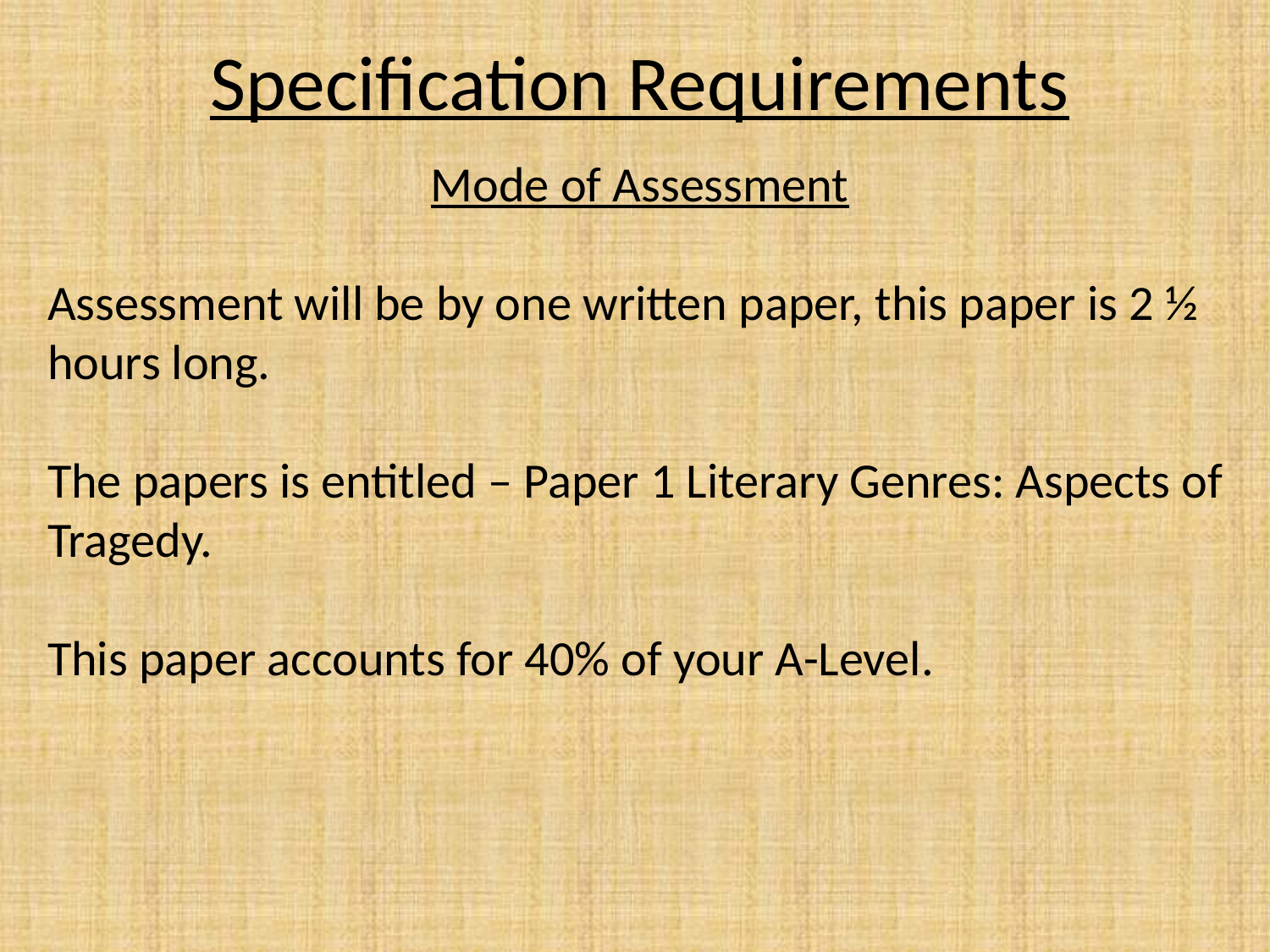

# Specification Requirements
Mode of Assessment

Assessment will be by one written paper, this paper is 2 ½ hours long.

The papers is entitled – Paper 1 Literary Genres: Aspects of Tragedy.

This paper accounts for 40% of your A-Level.